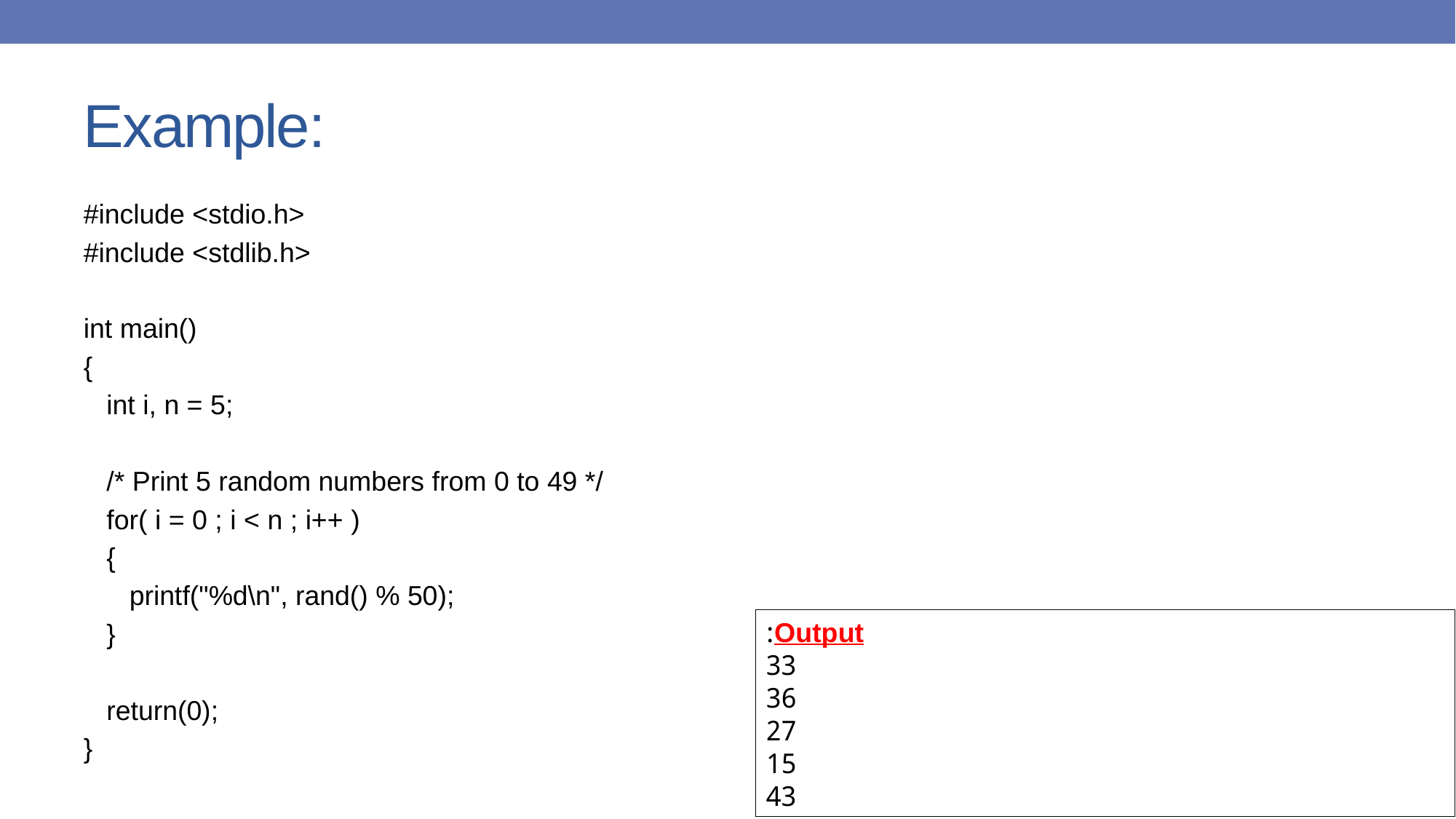

# Example:
#include <stdio.h>
#include <stdlib.h>

int main()
{
   int i, n = 5;

   /* Print 5 random numbers from 0 to 49 */
   for( i = 0 ; i < n ; i++ )
   {
      printf("%d\n", rand() % 50);
   }

   return(0);
}
Output:
33
36
27
15
43